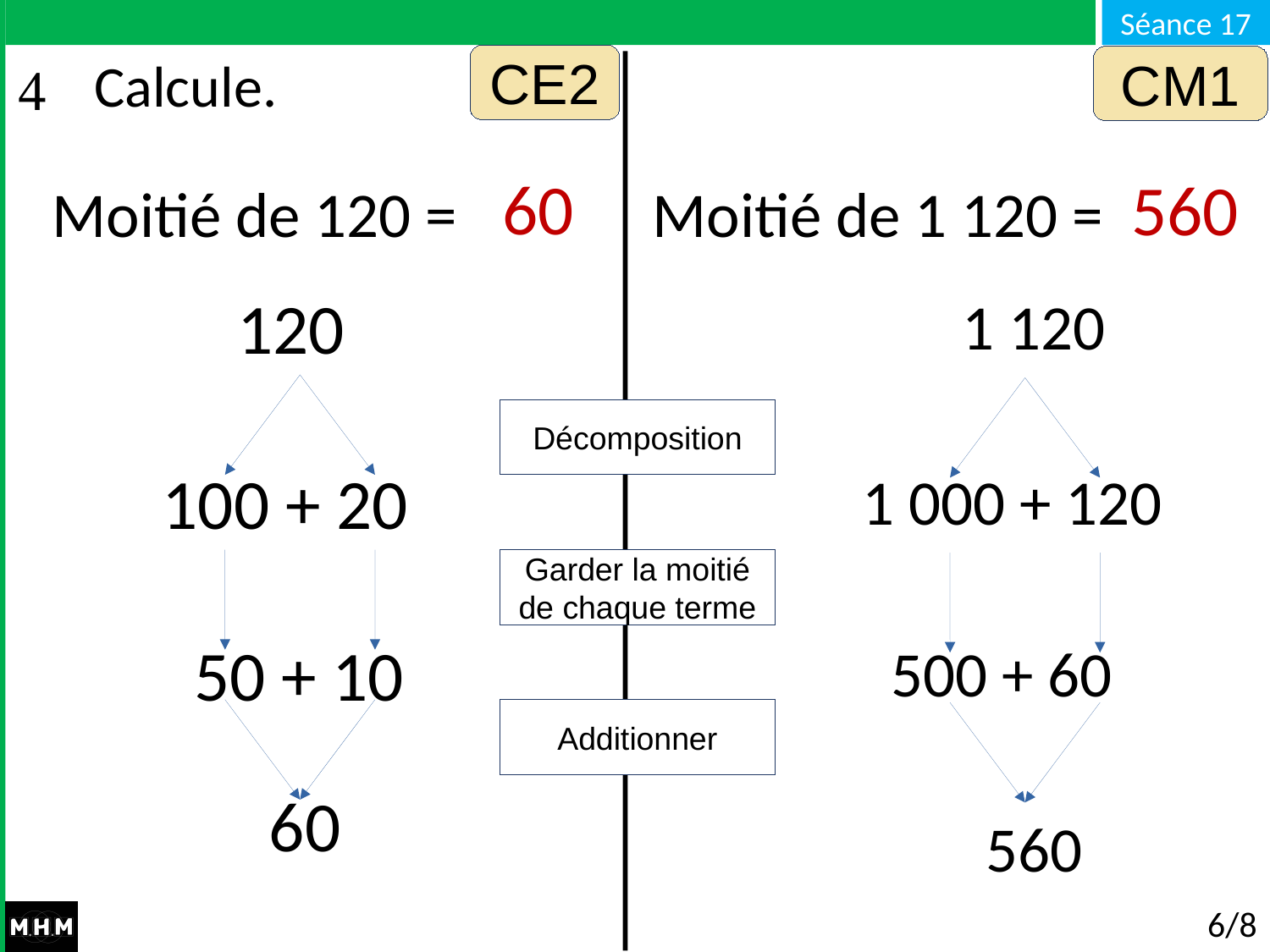

CE2
CM1
# Calcule.

60
560
Moitié de 120 = …
Moitié de 1 120 =
120
1 120

Décomposition
100 + 20
1 000 + 120

Garder la moitié de chaque terme

  50 + 10
  500 + 60

Additionner

  60
  560
6/8